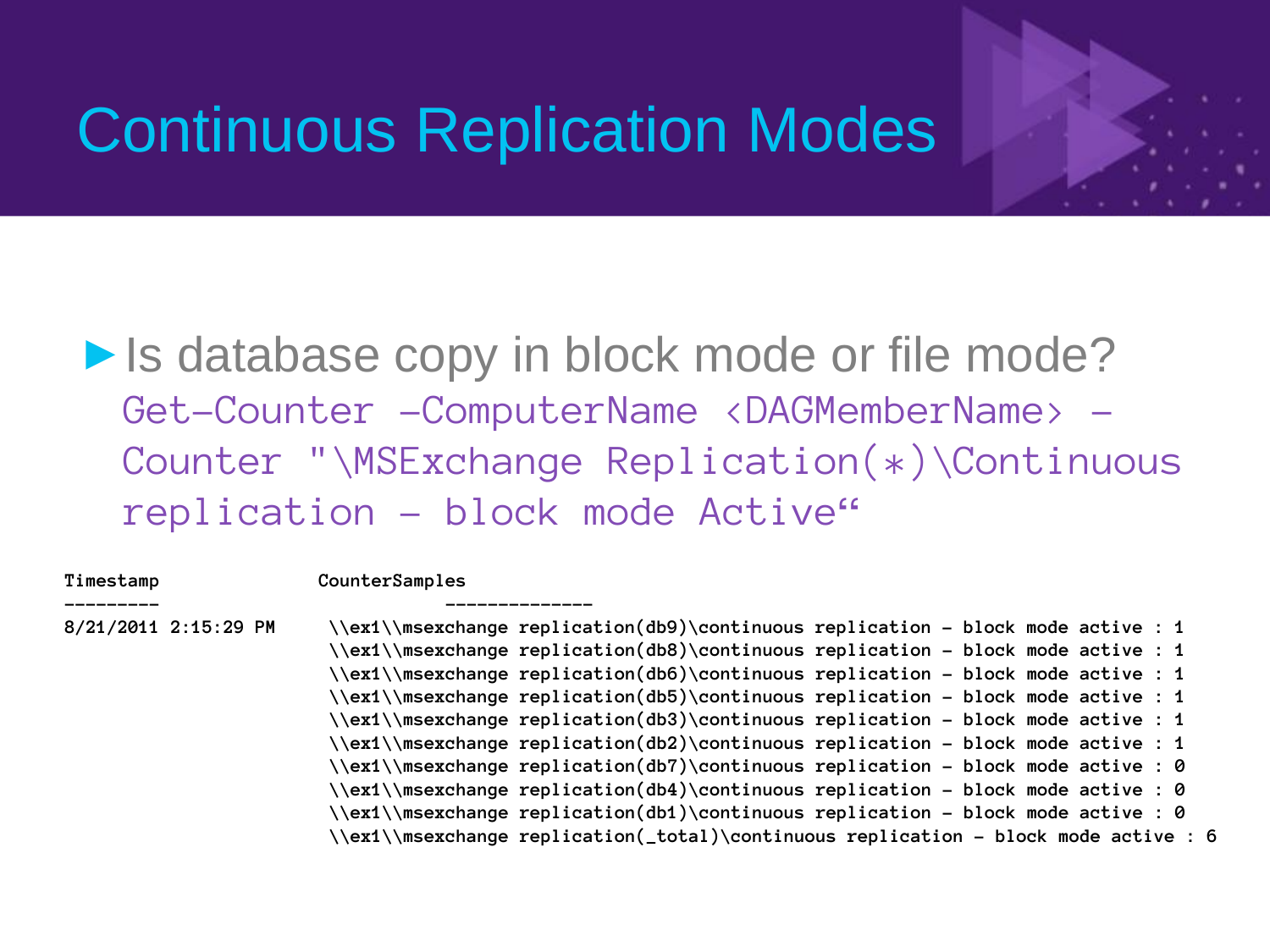

# Continuous Replication Modes
Is database copy in block mode or file mode?
Get-Counter -ComputerName <DAGMemberName> -Counter "\MSExchange Replication(*)\Continuous replication - block mode Active“
Timestamp		CounterSamples
---------                	--------------
8/21/2011 2:15:29 PM     \\ex1\\msexchange replication(db9)\continuous replication - block mode active : 1
                         \\ex1\\msexchange replication(db8)\continuous replication - block mode active : 1
                         \\ex1\\msexchange replication(db6)\continuous replication - block mode active : 1
                         \\ex1\\msexchange replication(db5)\continuous replication - block mode active : 1
                         \\ex1\\msexchange replication(db3)\continuous replication - block mode active : 1
                         \\ex1\\msexchange replication(db2)\continuous replication - block mode active : 1
                         \\ex1\\msexchange replication(db7)\continuous replication - block mode active : 0
                         \\ex1\\msexchange replication(db4)\continuous replication - block mode active : 0
                         \\ex1\\msexchange replication(db1)\continuous replication - block mode active : 0
                         \\ex1\\msexchange replication(_total)\continuous replication - block mode active : 6